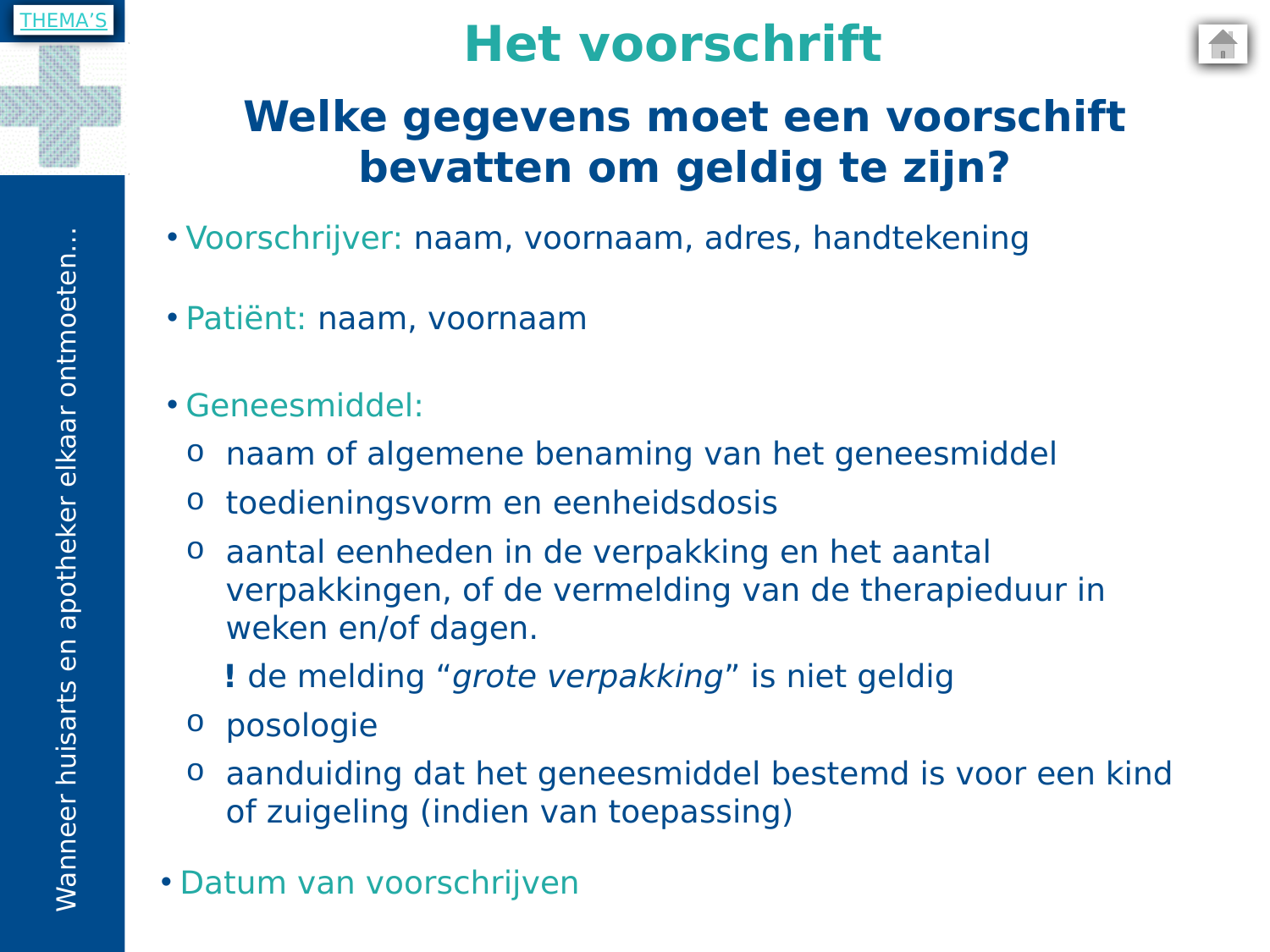

THEMA’S
Het voorschrift

Welke gegevens moet een voorschift bevatten om geldig te zijn?
Voorschrijver: naam, voornaam, adres, handtekening

Patiënt: naam, voornaam
Geneesmiddel:
naam of algemene benaming van het geneesmiddel
toedieningsvorm en eenheidsdosis
aantal eenheden in de verpakking en het aantal verpakkingen, of de vermelding van de therapieduur in weken en/of dagen.
! de melding “grote verpakking” is niet geldig
posologie
aanduiding dat het geneesmiddel bestemd is voor een kind of zuigeling (indien van toepassing)
Datum van voorschrijven